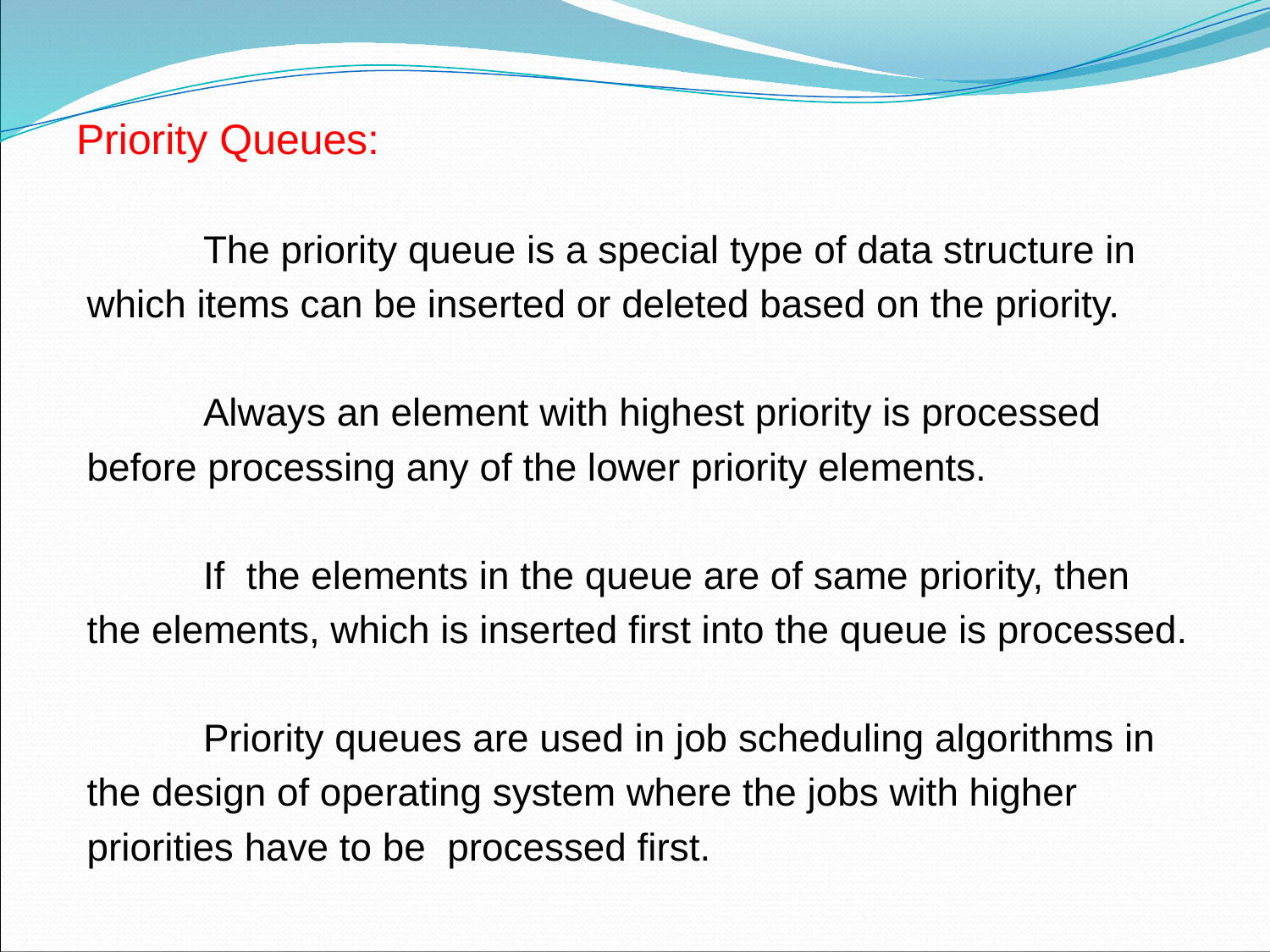

Priority Queues:

	The priority queue is a special type of data structure in
 which items can be inserted or deleted based on the priority.

	Always an element with highest priority is processed
 before processing any of the lower priority elements.

	If  the elements in the queue are of same priority, then
 the elements, which is inserted first into the queue is processed.

	Priority queues are used in job scheduling algorithms in
 the design of operating system where the jobs with higher
 priorities have to be  processed first.